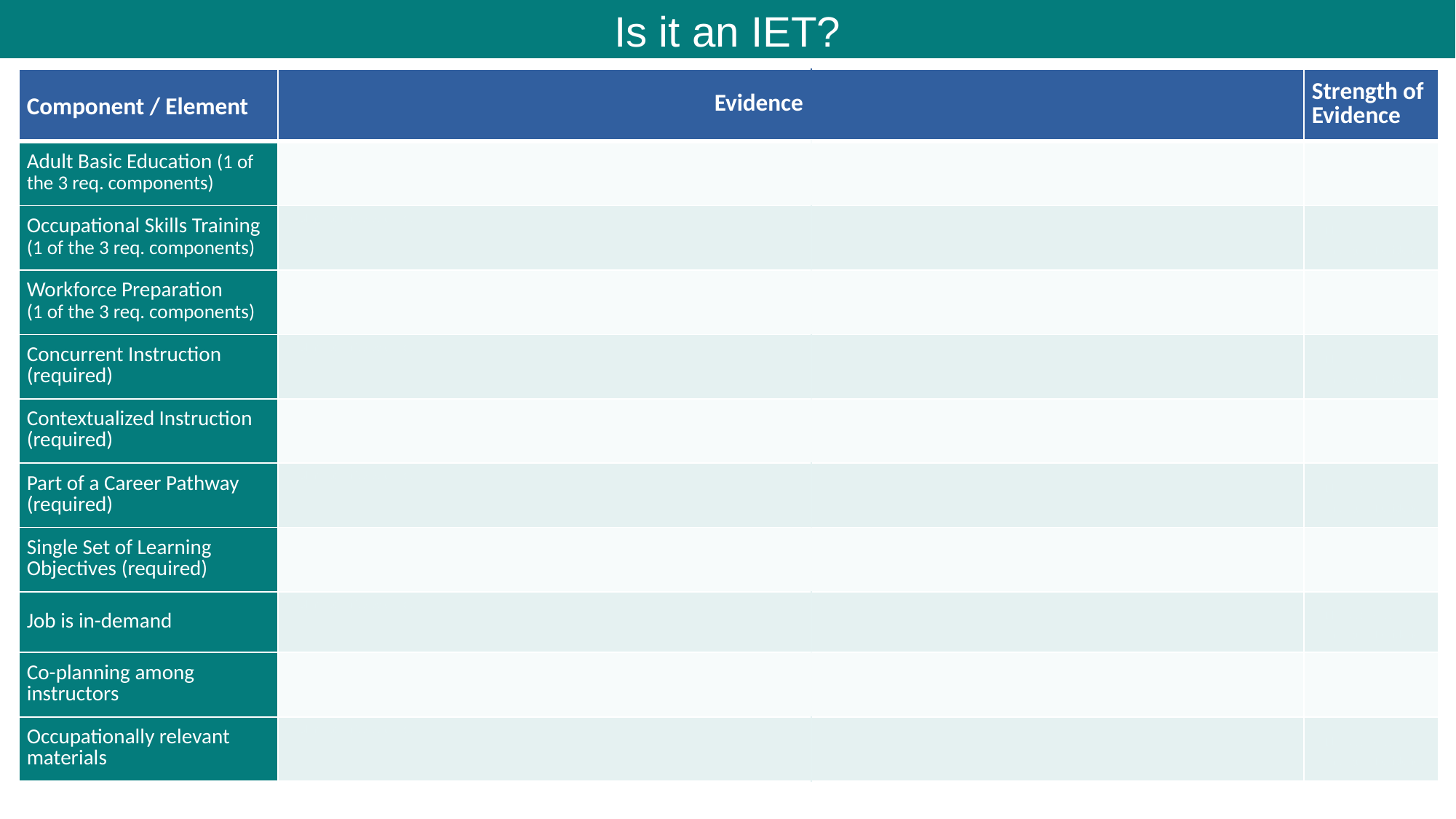

# Is it an IET?
| Component / Element | Evidence |  | Strength of Evidence |
| --- | --- | --- | --- |
| Adult Basic Education (1 of the 3 req. components) | Blank to write evidence |  | Blank to write strength of evidence |
| Occupational Skills Training (1 of the 3 req. components) | Blank to write evidence |  | Blank to write strength of evidence |
| Workforce Preparation (1 of the 3 req. components) | Blank to write evidence |  | Blank to write strength of evidence |
| Concurrent Instruction (required) | Blank to write evidence |  | Blank to write strength of evidence |
| Contextualized Instruction (required) | Blank to write evidence |  | Blank to write strength of evidence |
| Part of a Career Pathway (required) | Blank to write evidence |  | Blank to write strength of evidence |
| Single Set of Learning Objectives (required) | Blank to write evidence |  | Blank to write strength of evidence |
| Job is in-demand | Blank to write evidence |  | Blank to write strength of evidence |
| Co-planning among instructors | Blank to write evidence |  | Blank to write strength of evidence |
| Occupationally relevant materials | Blank to write evidence |  | Blank to write strength of evidence |